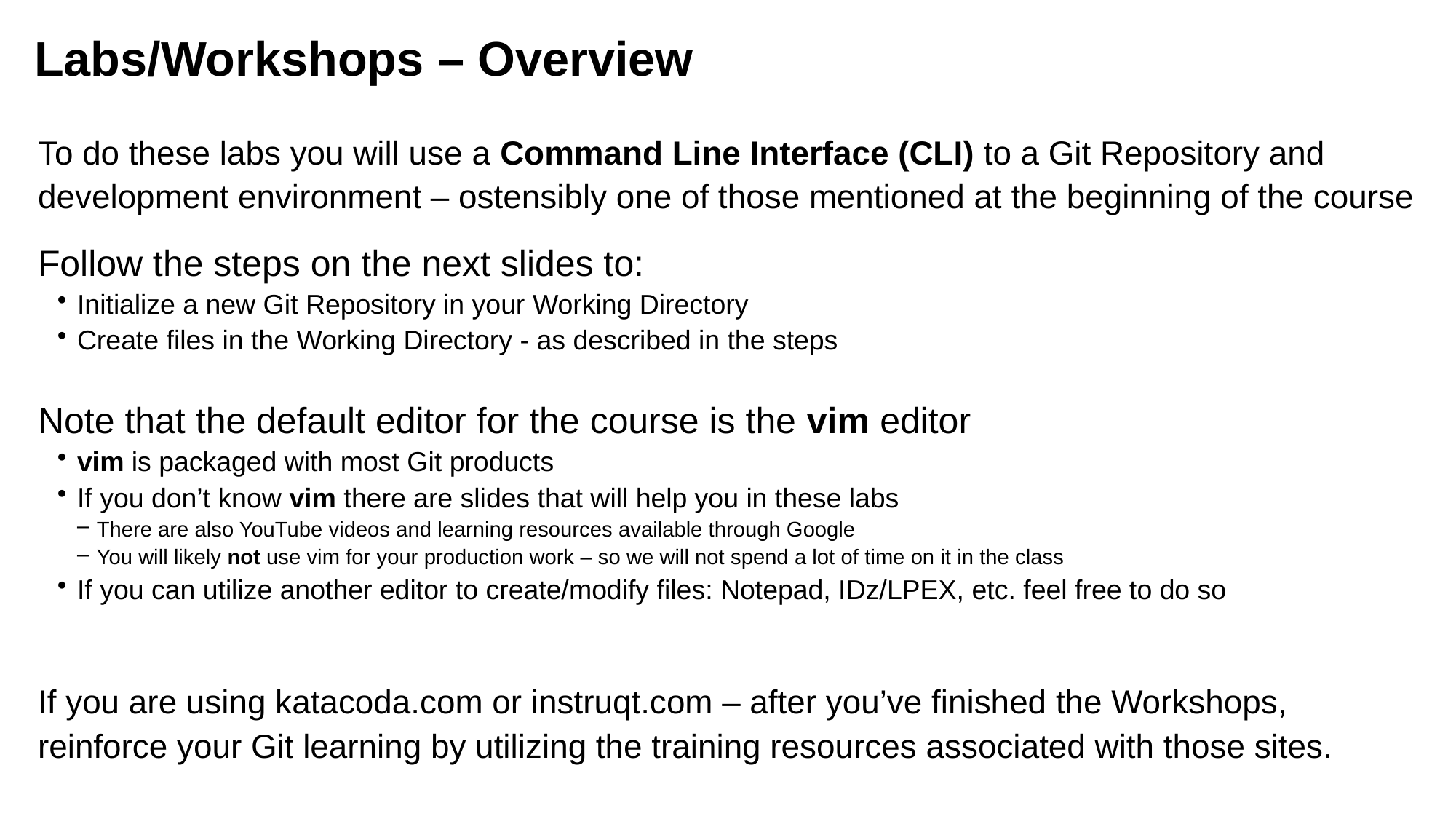

# Labs/Workshops – Overview
To do these labs you will use a Command Line Interface (CLI) to a Git Repository and development environment – ostensibly one of those mentioned at the beginning of the course

Follow the steps on the next slides to:
Initialize a new Git Repository in your Working Directory
Create files in the Working Directory - as described in the steps

Note that the default editor for the course is the vim editor
vim is packaged with most Git products
If you don’t know vim there are slides that will help you in these labs
There are also YouTube videos and learning resources available through Google
You will likely not use vim for your production work – so we will not spend a lot of time on it in the class
If you can utilize another editor to create/modify files: Notepad, IDz/LPEX, etc. feel free to do so

If you are using katacoda.com or instruqt.com – after you’ve finished the Workshops, reinforce your Git learning by utilizing the training resources associated with those sites.